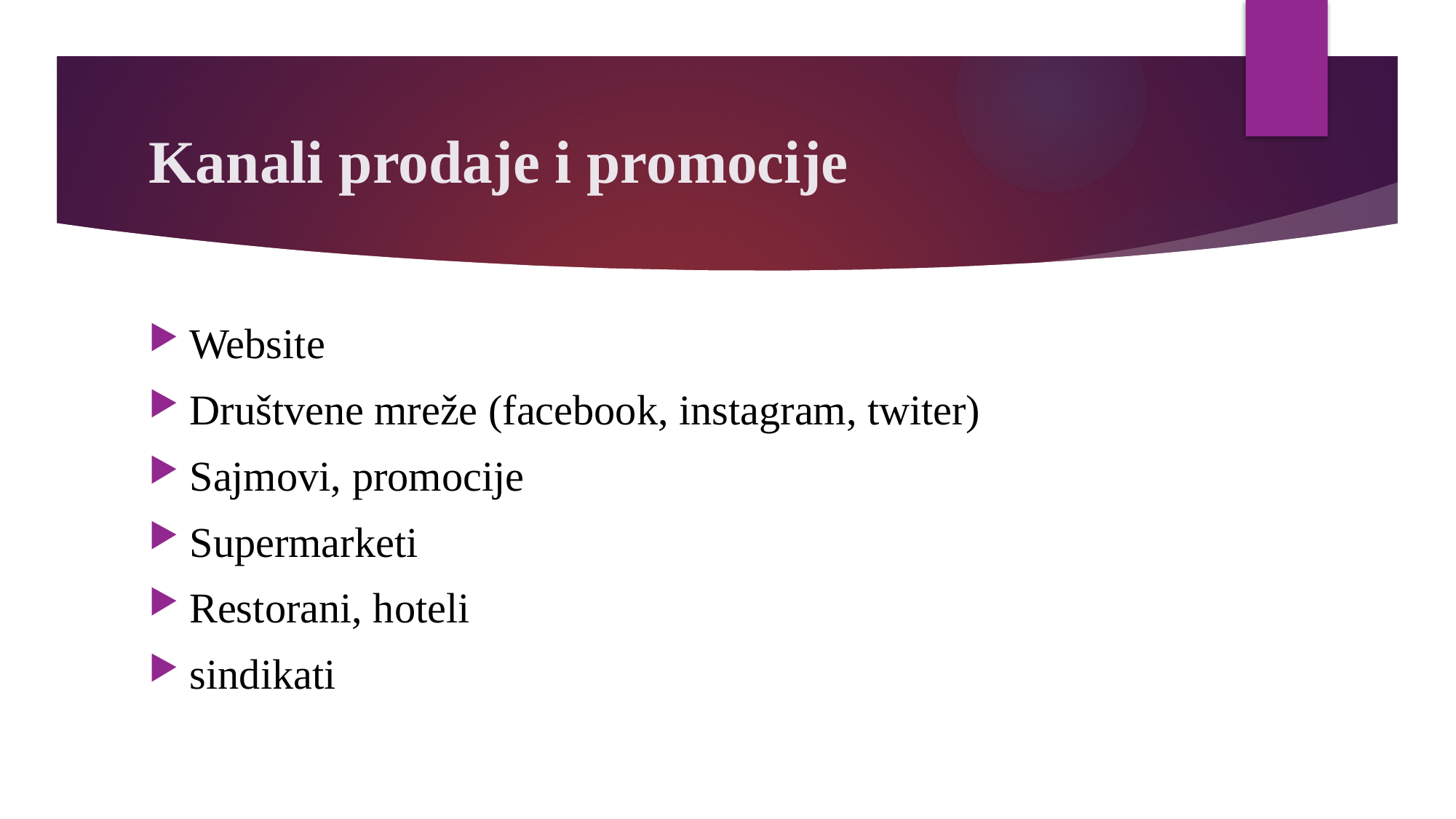

# Kanali prodaje i promocije
Website
Društvene mreže (facebook, instagram, twiter)
Sajmovi, promocije
Supermarketi
Restorani, hoteli
sindikati